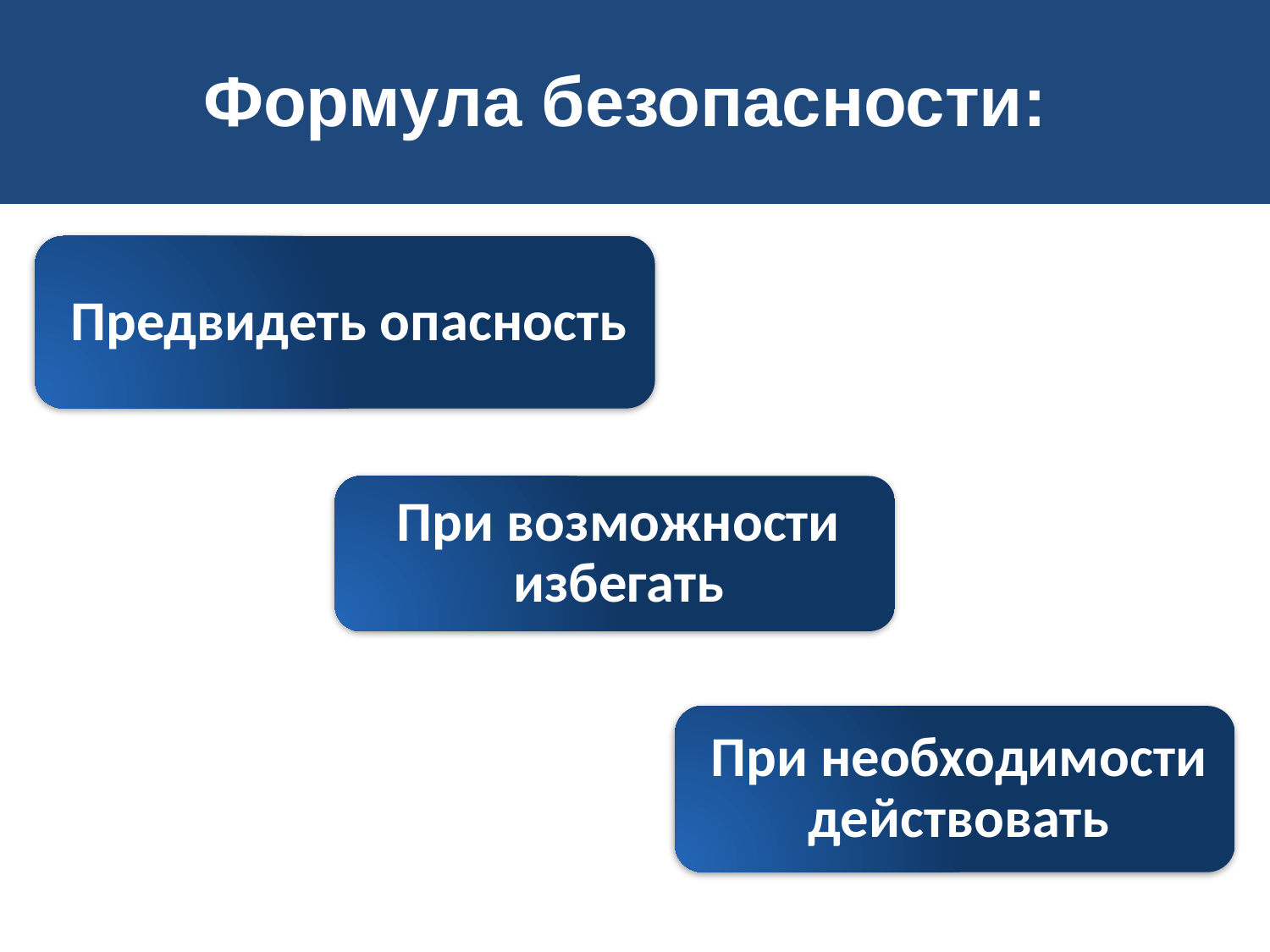

# Формула безопасности:

Предвидеть опасность
При возможности избегать
При необходимости действовать